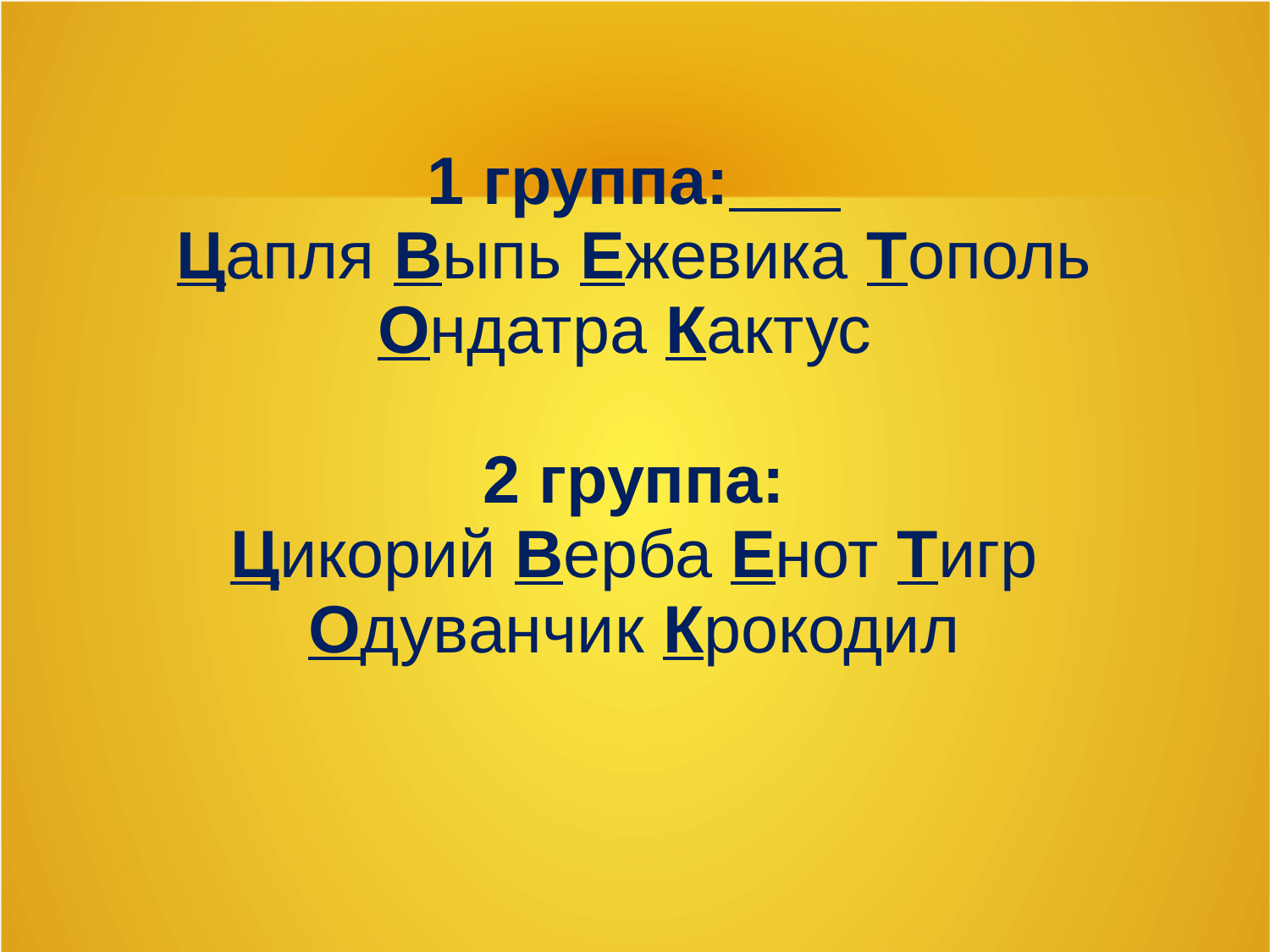

# 1 группа: Цапля Выпь Ежевика Тополь Ондатра Кактус   2 группа: Цикорий Верба Енот Тигр Одуванчик Крокодил